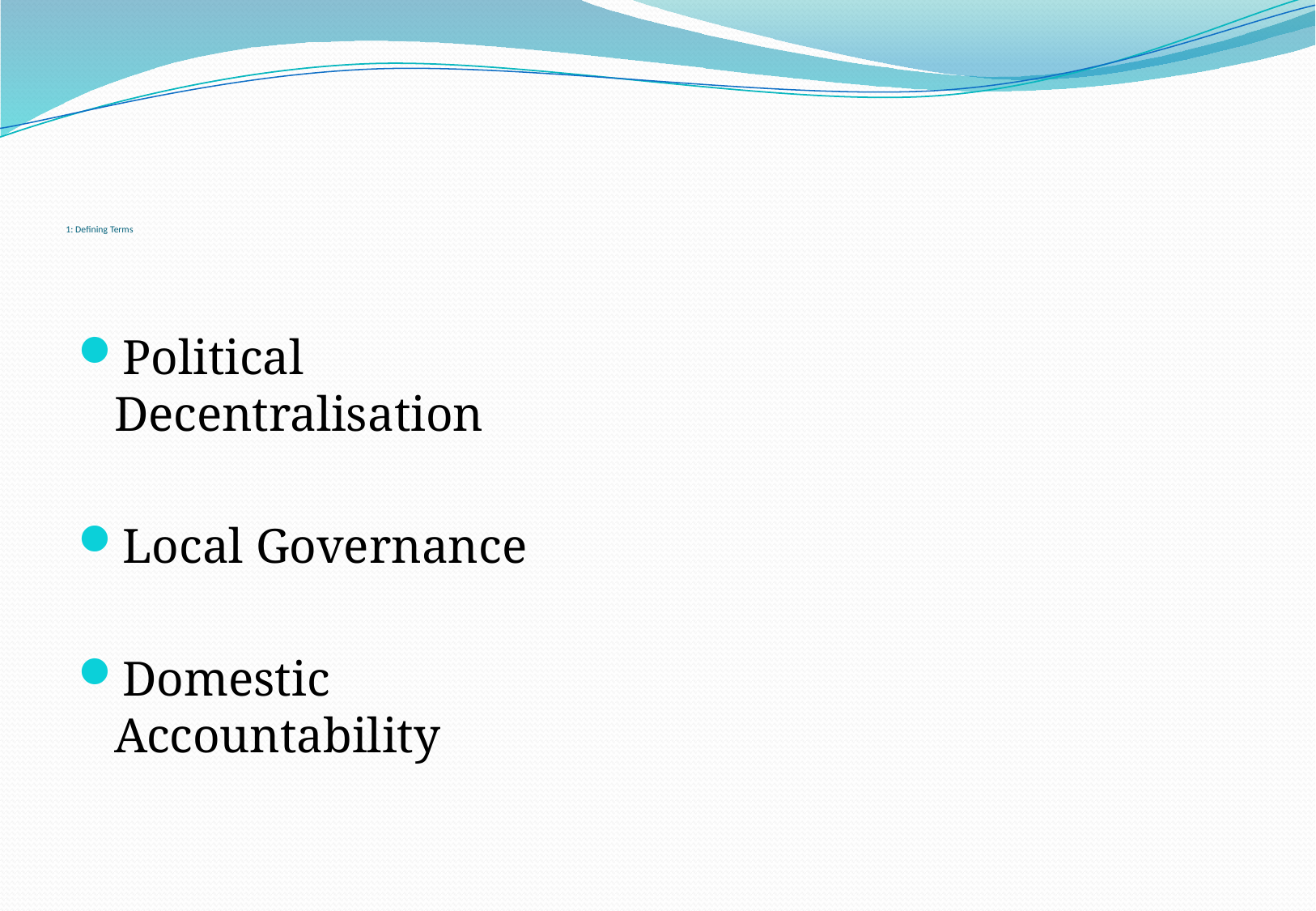

# 1: Defining Terms

Political Decentralisation

Local Governance

Domestic Accountability